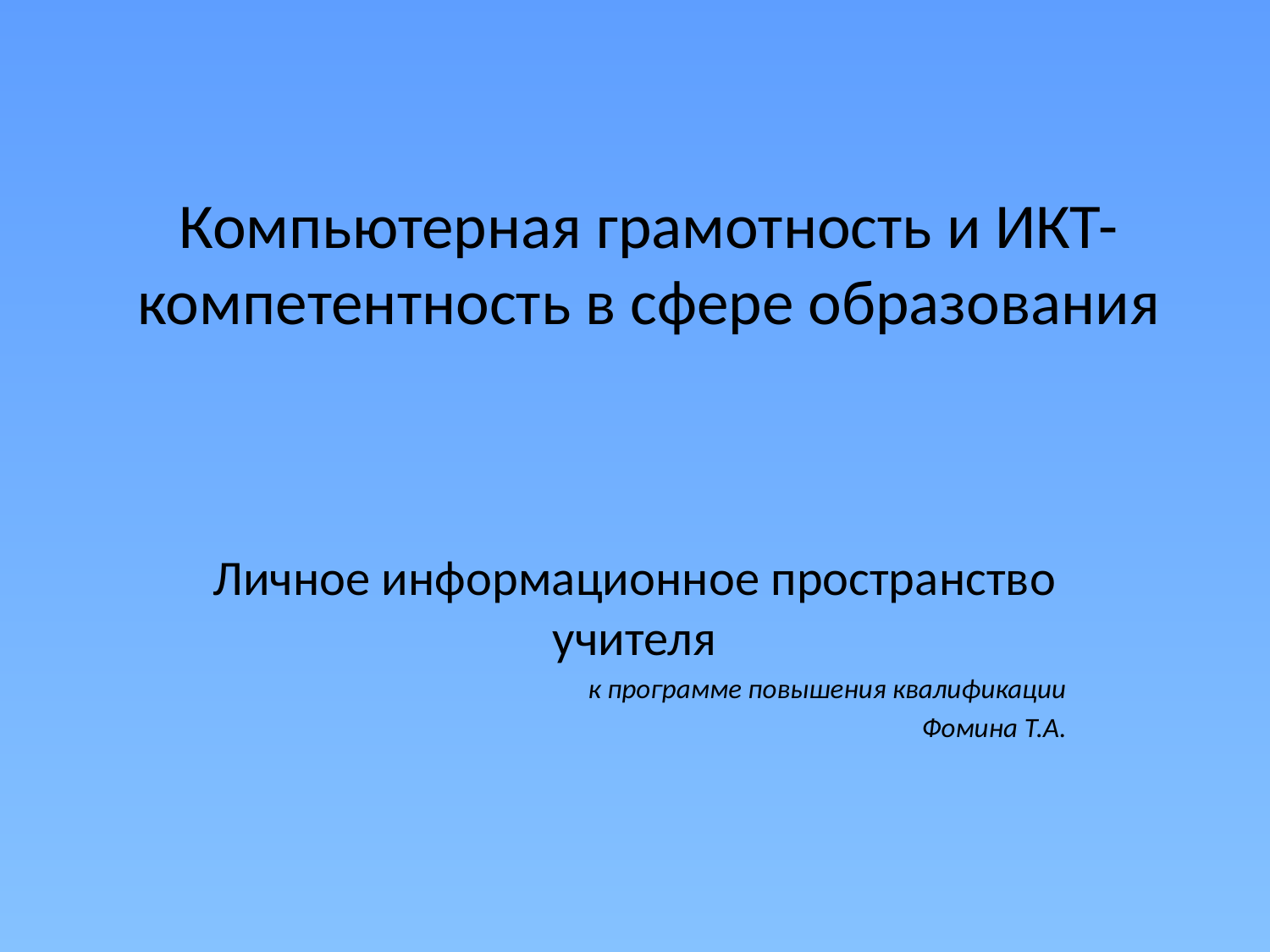

# Компьютерная грамотность и ИКТ- компетентность в сфере образования
Личное информационное пространство учителя
к программе повышения квалификации
Фомина Т.А.